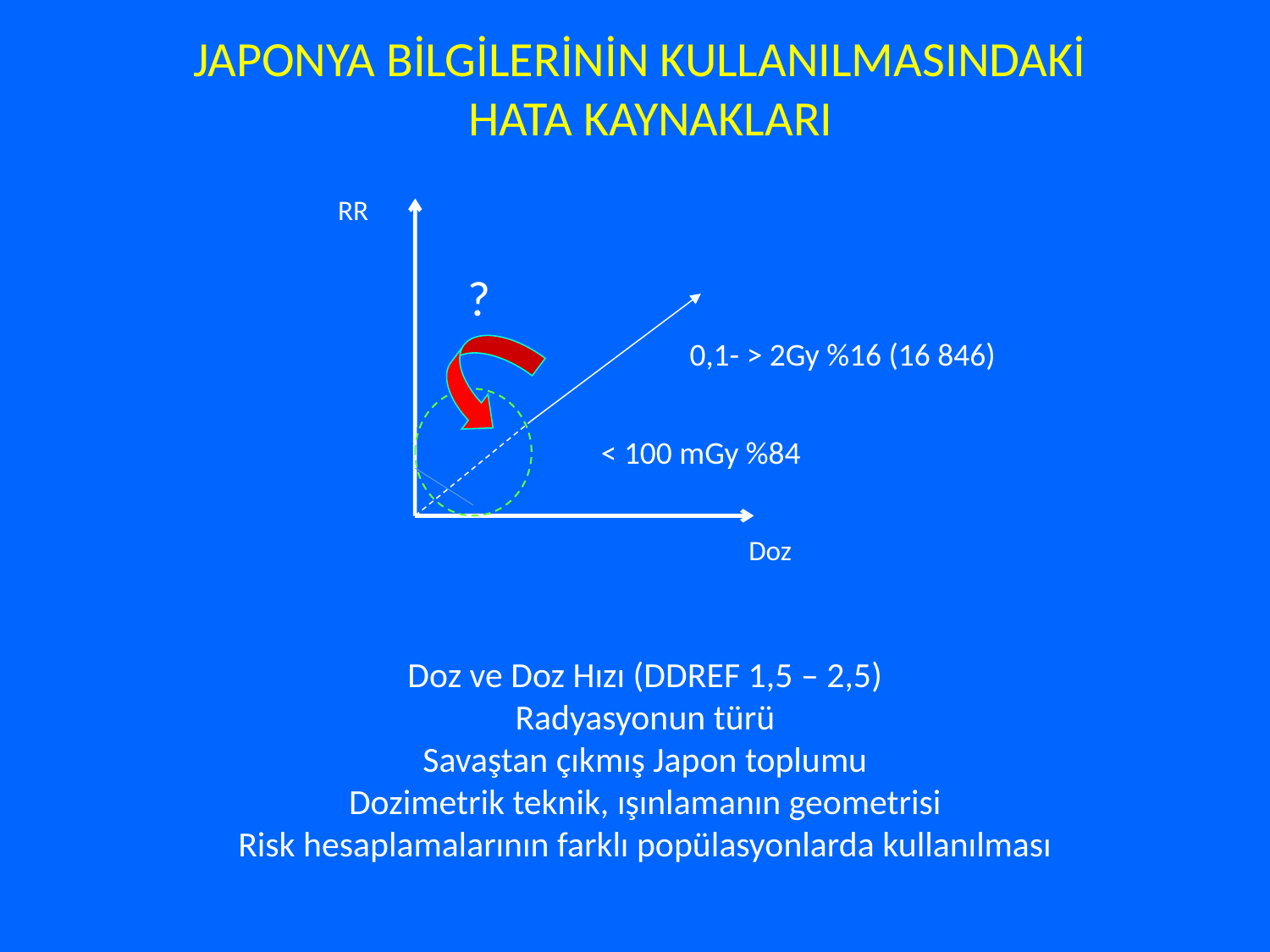

JAPONYA BİLGİLERİNİN KULLANILMASINDAKİ
 HATA KAYNAKLARI
RR
?

0,1- > 2Gy %16 (16 846)

< 100 mGy %84
Doz
Doz ve Doz Hızı (DDREF 1,5 – 2,5)
Radyasyonun türü
Savaştan çıkmış Japon toplumu
Dozimetrik teknik, ışınlamanın geometrisi
Risk hesaplamalarının farklı popülasyonlarda kullanılması